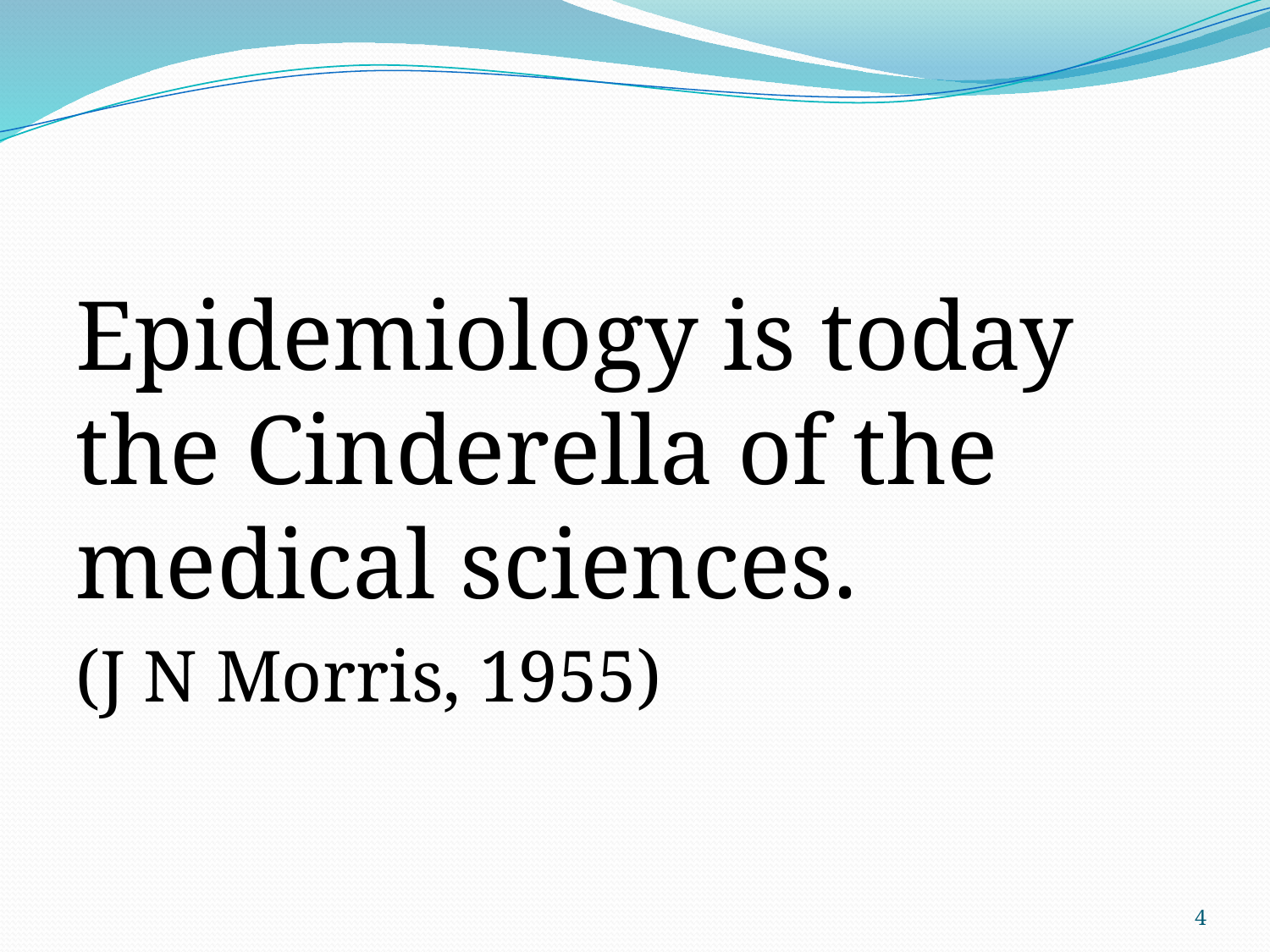

#
Epidemiology is today the Cinderella of the medical sciences.
(J N Morris, 1955)
4